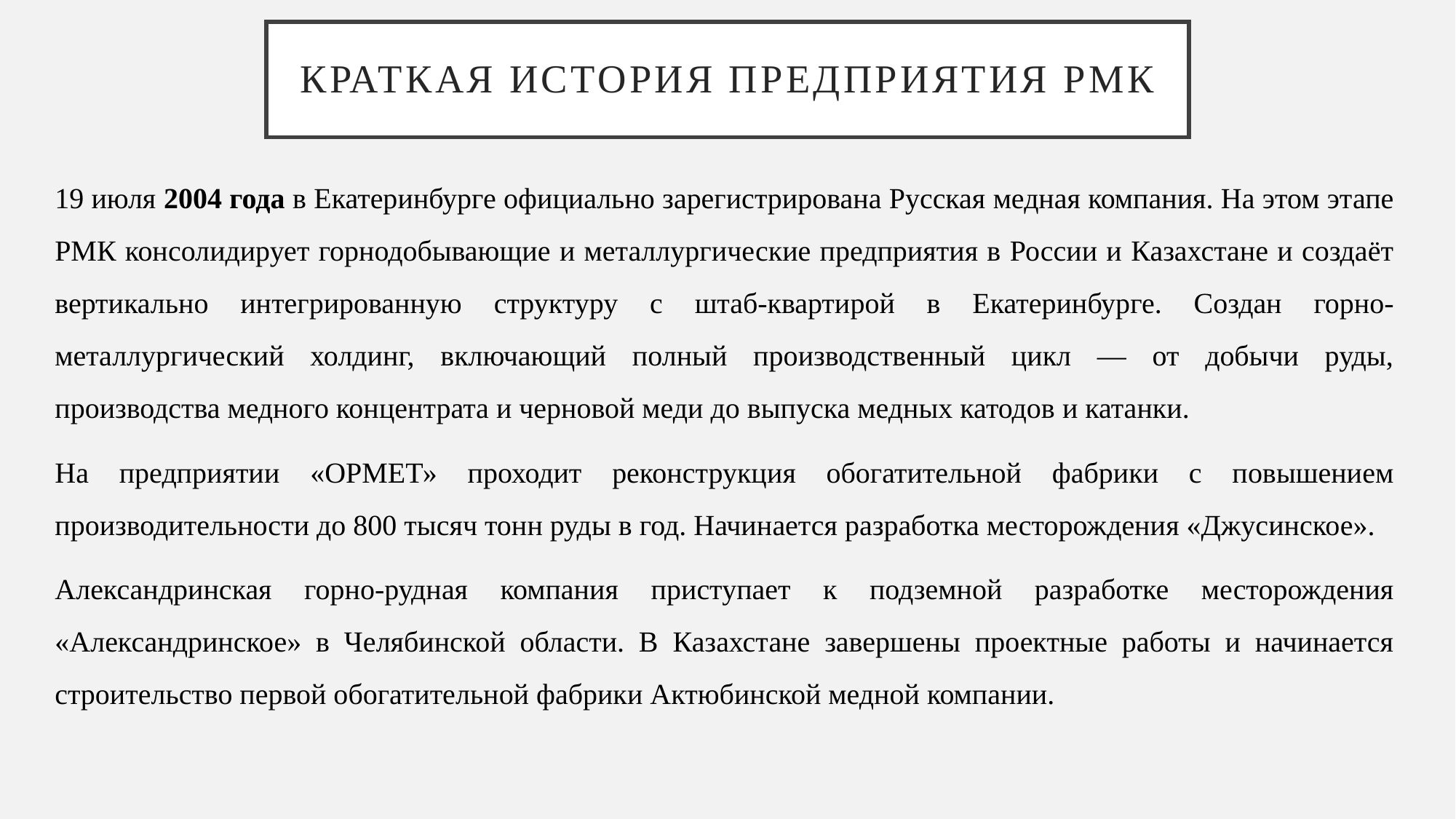

# Краткая история предприятия РМК
19 июля 2004 года в Екатеринбурге официально зарегистрирована Русская медная компания. На этом этапе РМК консолидирует горнодобывающие и металлургические предприятия в России и Казахстане и создаёт вертикально интегрированную структуру с штаб-квартирой в Екатеринбурге. Создан горно-металлургический холдинг, включающий полный производственный цикл — от добычи руды, производства медного концентрата и черновой меди до выпуска медных катодов и катанки.
На предприятии «ОРМЕТ» проходит реконструкция обогатительной фабрики с повышением производительности до 800 тысяч тонн руды в год. Начинается разработка месторождения «Джусинское».
Александринская горно-рудная компания приступает к подземной разработке месторождения «Александринское» в Челябинской области. В Казахстане завершены проектные работы и начинается строительство первой обогатительной фабрики Актюбинской медной компании.